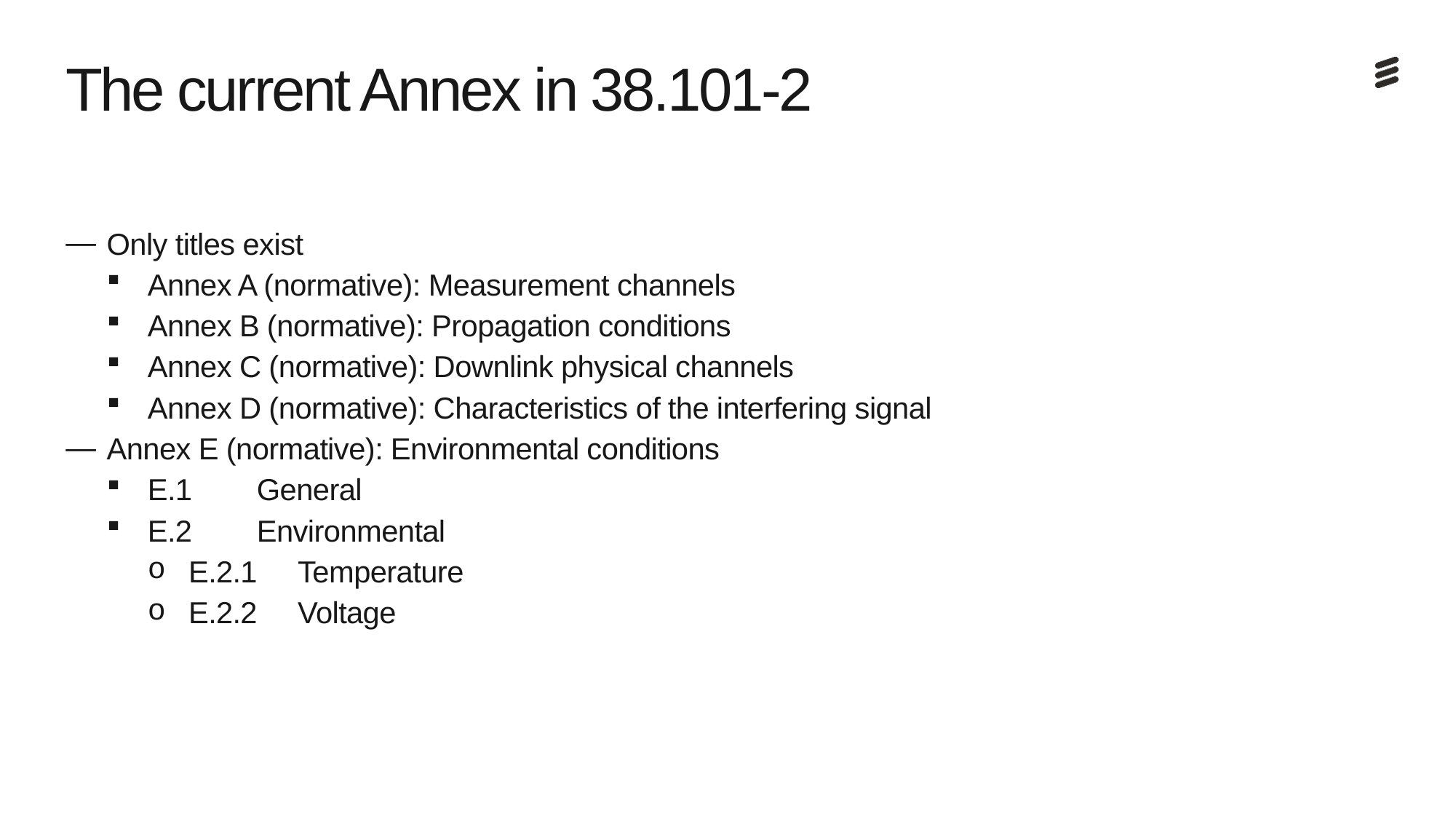

# The current Annex in 38.101-2
Only titles exist
Annex A (normative): Measurement channels
Annex B (normative): Propagation conditions
Annex C (normative): Downlink physical channels
Annex D (normative): Characteristics of the interfering signal
Annex E (normative): Environmental conditions
E.1	General
E.2	Environmental
E.2.1	Temperature
E.2.2	Voltage